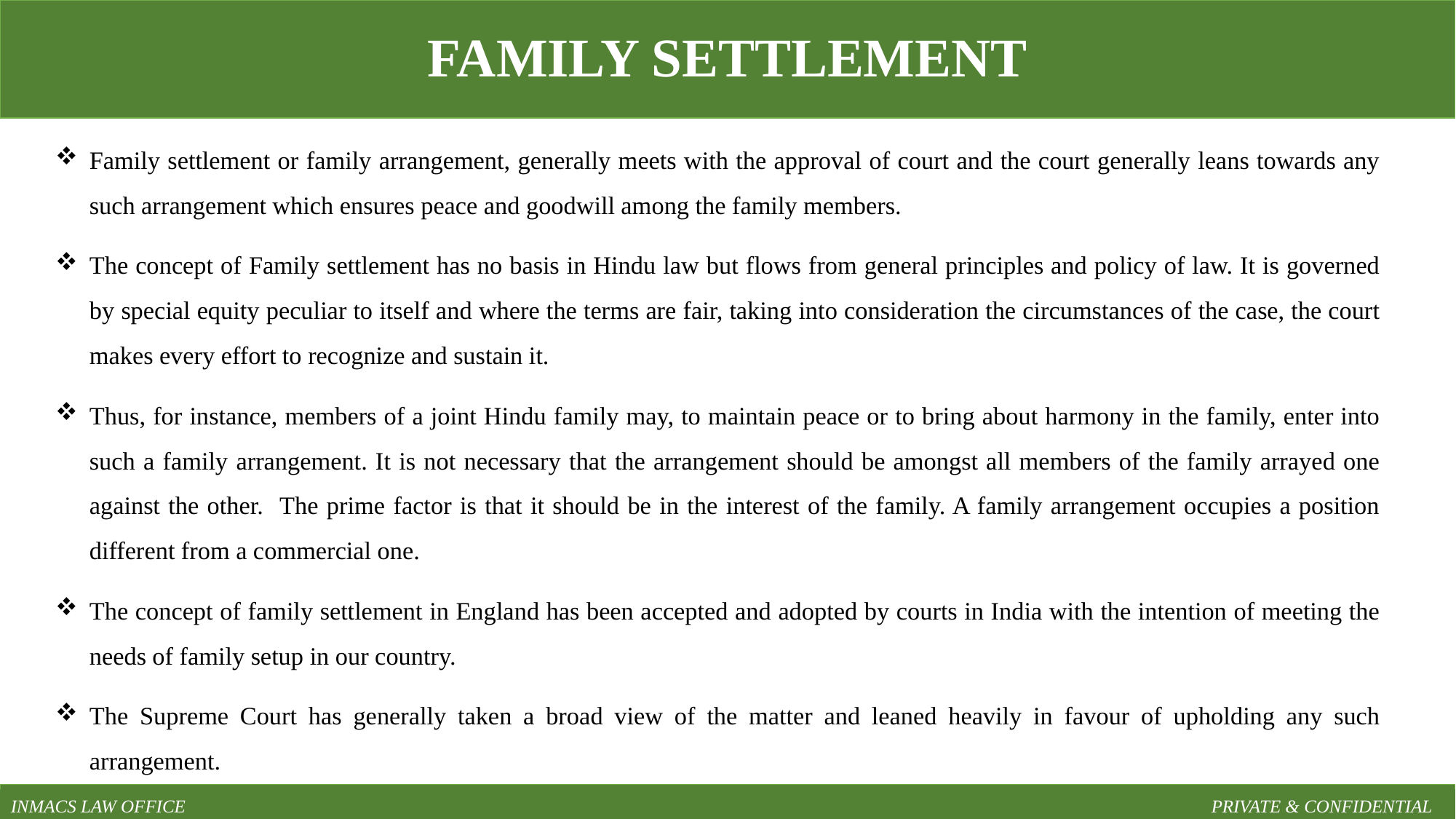

FAMILY SETTLEMENT
Family settlement or family arrangement, generally meets with the approval of court and the court generally leans towards any such arrangement which ensures peace and goodwill among the family members.
The concept of Family settlement has no basis in Hindu law but flows from general principles and policy of law. It is governed by special equity peculiar to itself and where the terms are fair, taking into consideration the circumstances of the case, the court makes every effort to recognize and sustain it.
Thus, for instance, members of a joint Hindu family may, to maintain peace or to bring about harmony in the family, enter into such a family arrangement. It is not necessary that the arrangement should be amongst all members of the family arrayed one against the other.  The prime factor is that it should be in the interest of the family. A family arrangement occupies a position different from a commercial one.
The concept of family settlement in England has been accepted and adopted by courts in India with the intention of meeting the needs of family setup in our country.
The Supreme Court has generally taken a broad view of the matter and leaned heavily in favour of upholding any such arrangement.

INMACS LAW OFFICE										PRIVATE & CONFIDENTIAL